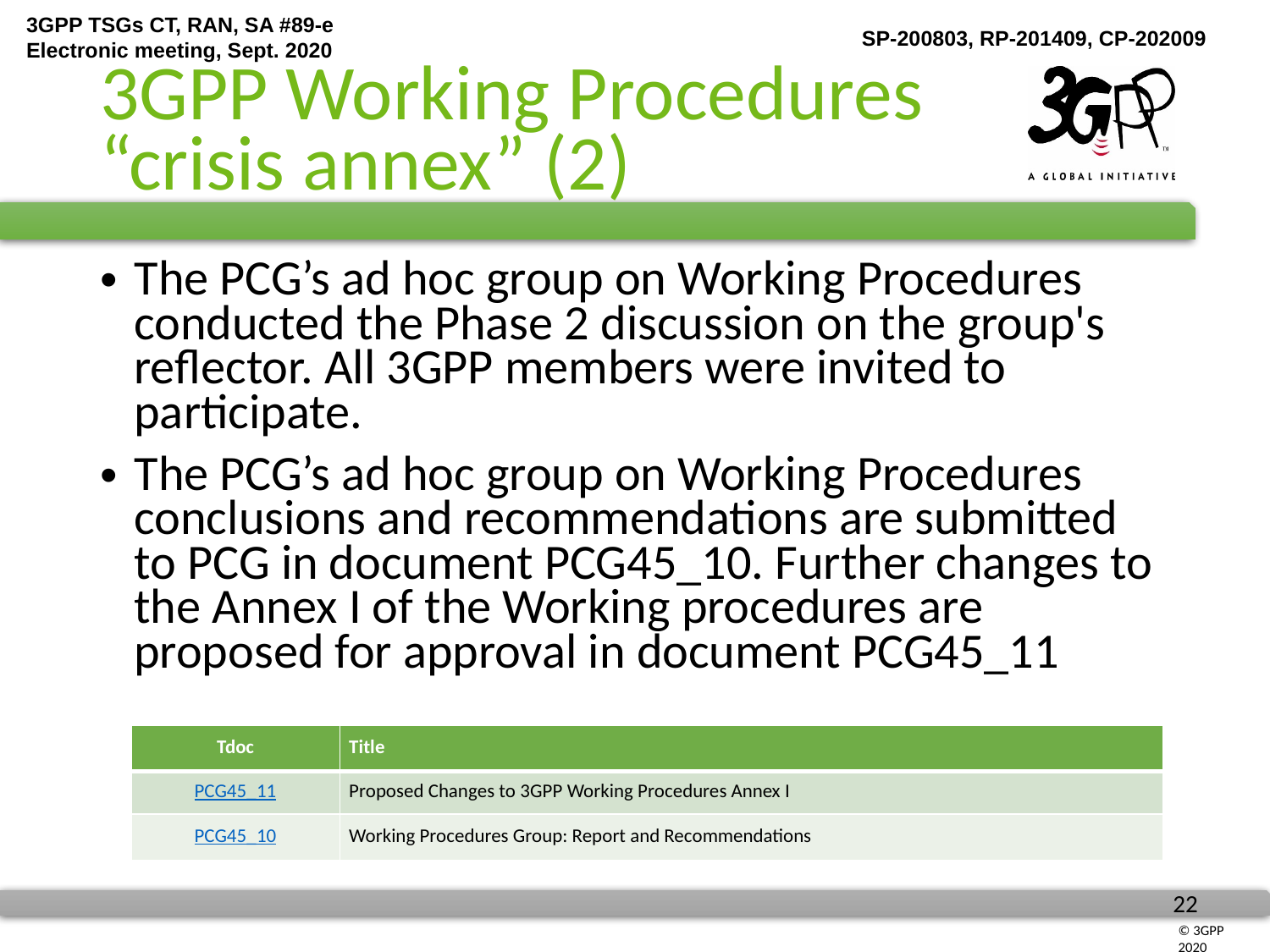

# 3GPP Working Procedures “crisis annex” (2)
The PCG’s ad hoc group on Working Procedures conducted the Phase 2 discussion on the group's reflector. All 3GPP members were invited to participate.
The PCG’s ad hoc group on Working Procedures conclusions and recommendations are submitted to PCG in document PCG45_10. Further changes to the Annex I of the Working procedures are proposed for approval in document PCG45_11
| Tdoc | Title |
| --- | --- |
| PCG45\_11 | Proposed Changes to 3GPP Working Procedures Annex I |
| PCG45\_10 | Working Procedures Group: Report and Recommendations |